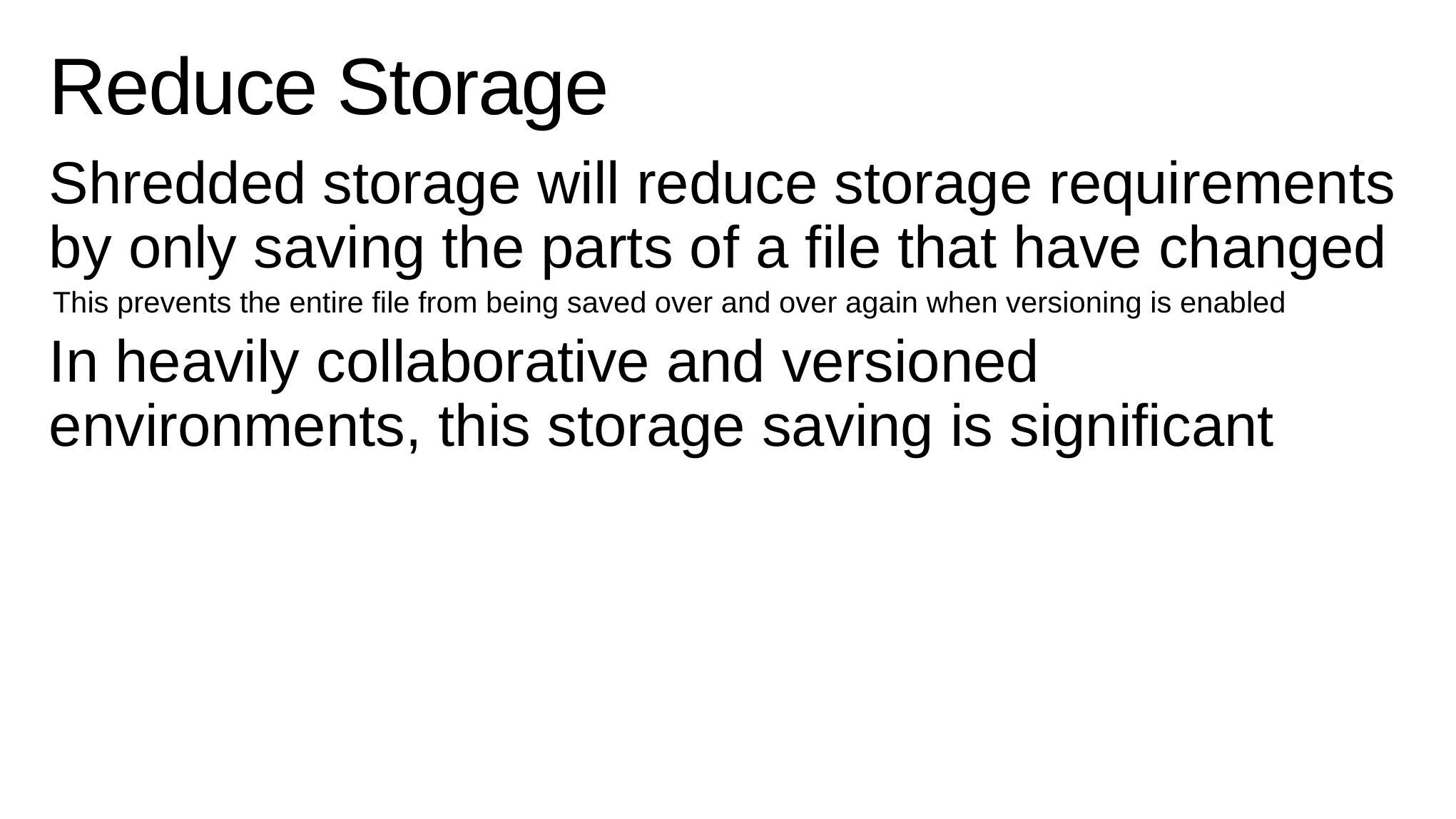

# Reduce Storage
Shredded storage will reduce storage requirements by only saving the parts of a file that have changed
This prevents the entire file from being saved over and over again when versioning is enabled
In heavily collaborative and versioned environments, this storage saving is significant